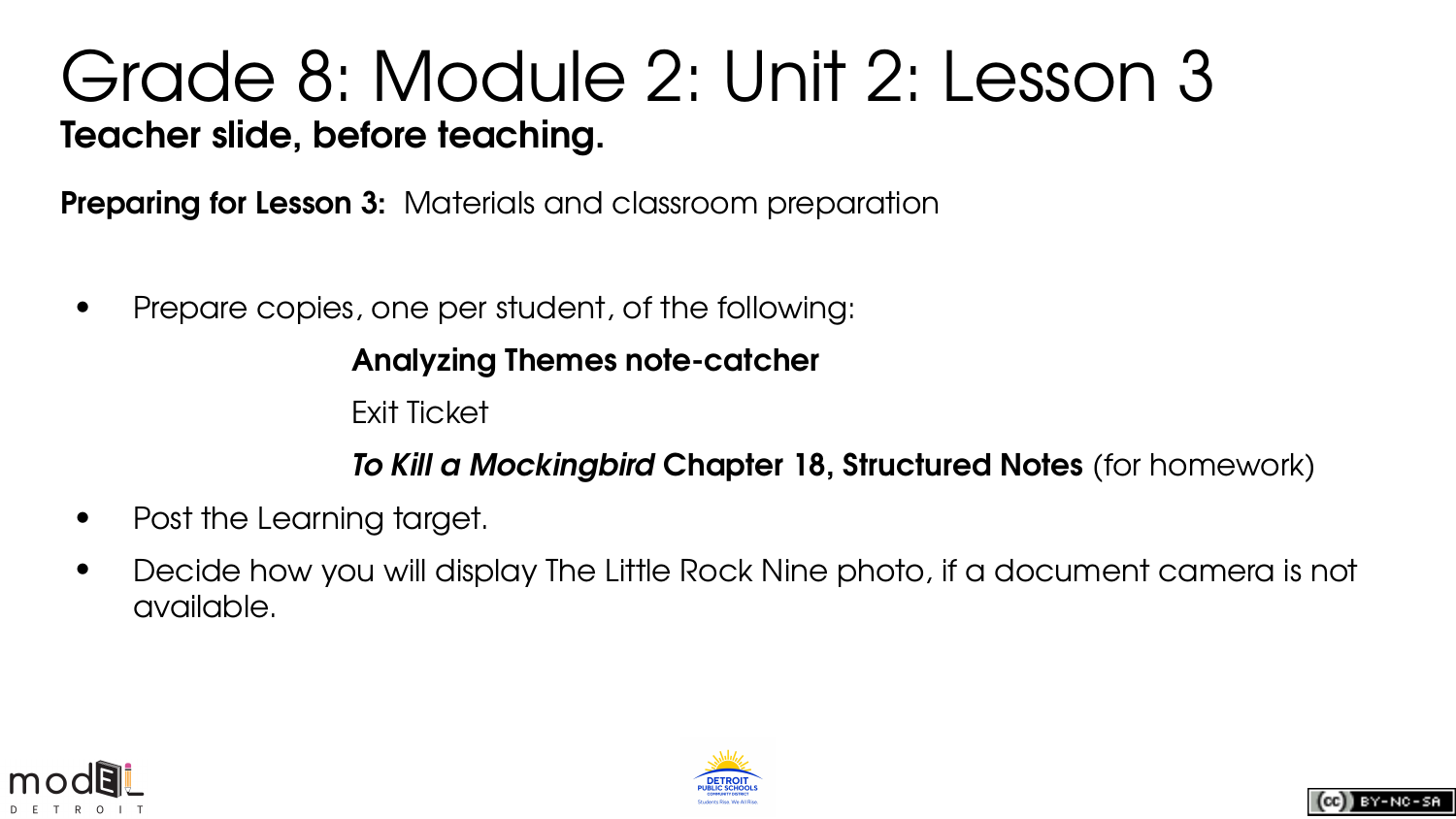

# Grade 8: Module 2: Unit 2: Lesson 3
Teacher slide, before teaching.
Preparing for Lesson 3:  Materials and classroom preparation

Prepare copies, one per student, of the following:
		Analyzing Themes note-catcher
		Exit Ticket
		To Kill a Mockingbird Chapter 18, Structured Notes (for homework)
Post the Learning target.
Decide how you will display The Little Rock Nine photo, if a document camera is not available.